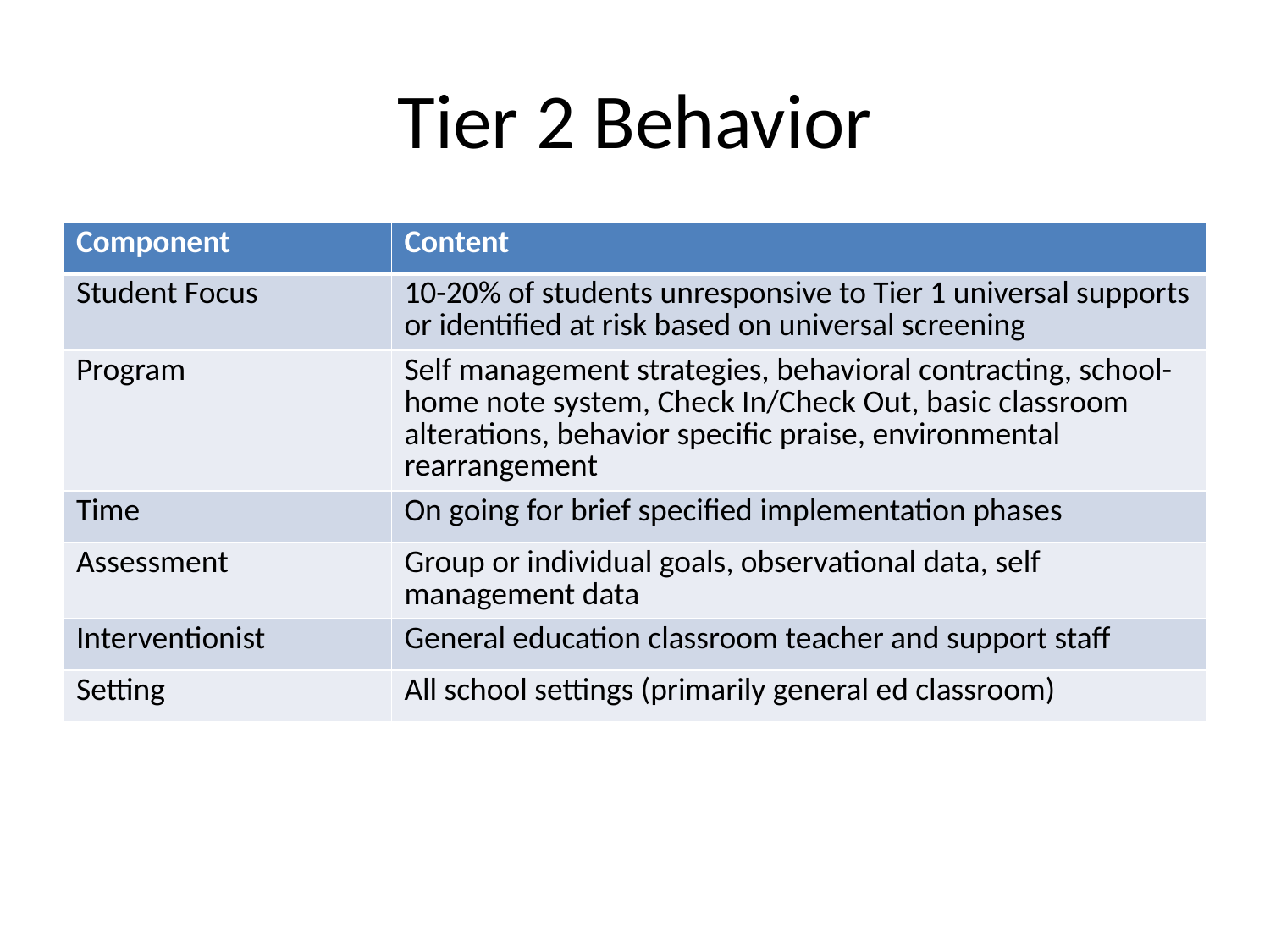

# Tier 2 Behavior
| Component | Content |
| --- | --- |
| Student Focus | 10-20% of students unresponsive to Tier 1 universal supports or identified at risk based on universal screening |
| Program | Self management strategies, behavioral contracting, school-home note system, Check In/Check Out, basic classroom alterations, behavior specific praise, environmental rearrangement |
| Time | On going for brief specified implementation phases |
| Assessment | Group or individual goals, observational data, self management data |
| Interventionist | General education classroom teacher and support staff |
| Setting | All school settings (primarily general ed classroom) |